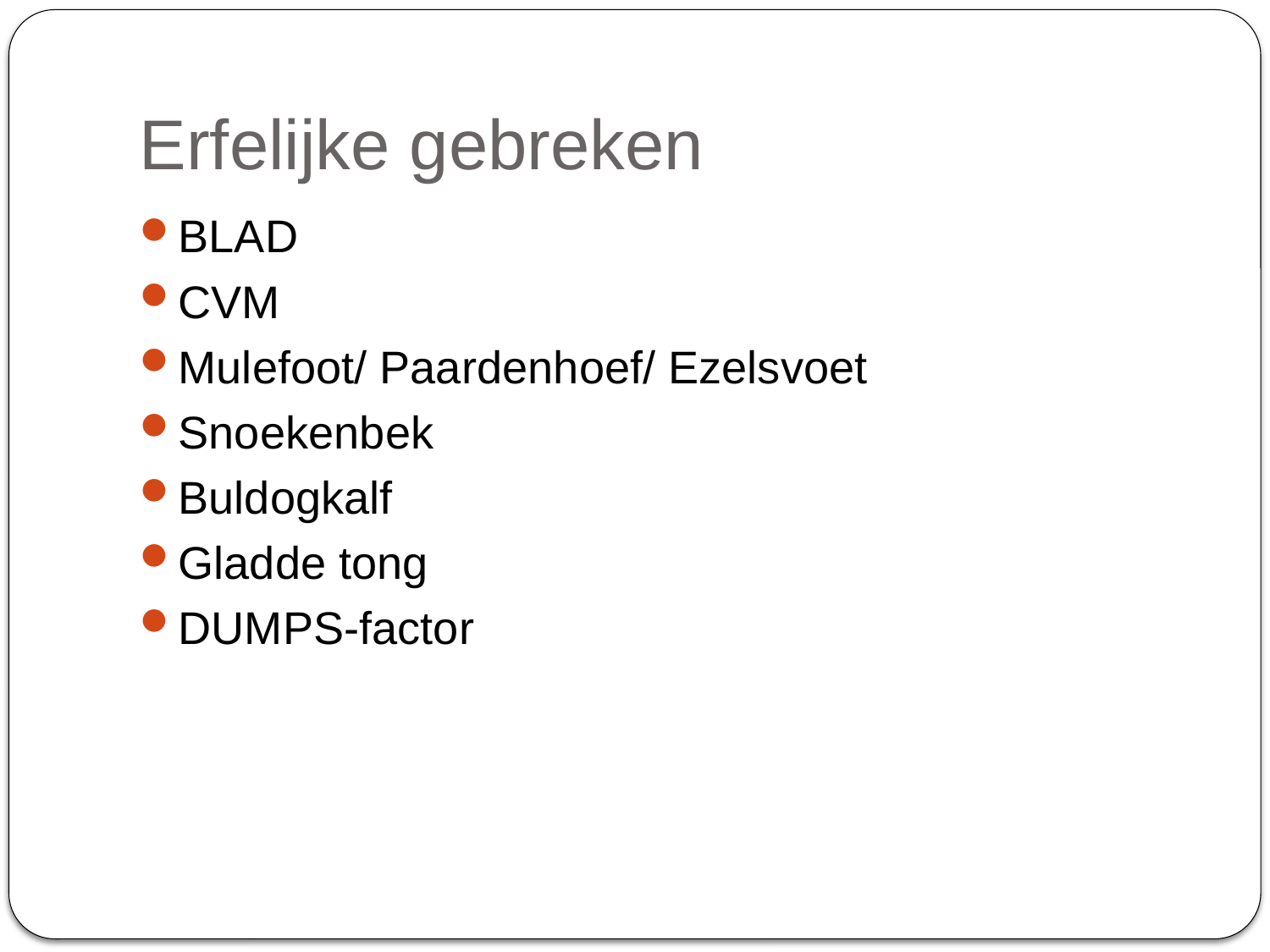

# Erfelijke gebreken
BLAD
CVM
Mulefoot/ Paardenhoef/ Ezelsvoet
Snoekenbek
Buldogkalf
Gladde tong
DUMPS-factor